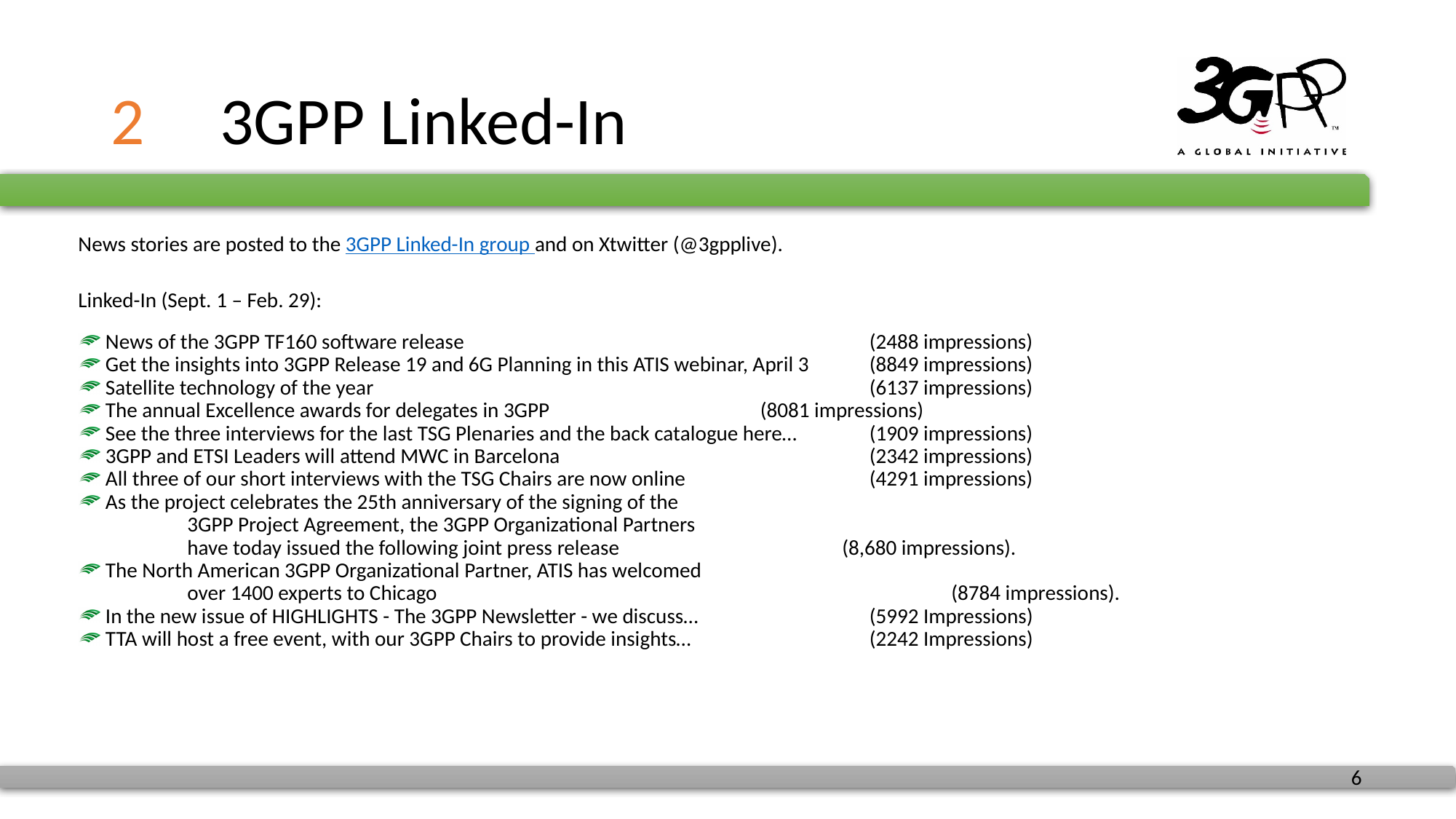

# 2	3GPP Linked-In
News stories are posted to the 3GPP Linked-In group and on Xtwitter (@3gpplive).
Linked-In (Sept. 1 – Feb. 29):
News of the 3GPP TF160 software release 					(2488 impressions)
Get the insights into 3GPP Release 19 and 6G Planning in this ATIS webinar, April 3 	(8849 impressions)
Satellite technology of the year 						(6137 impressions)
The annual Excellence awards for delegates in 3GPP 				(8081 impressions)
See the three interviews for the last TSG Plenaries and the back catalogue here…	(1909 impressions)
3GPP and ETSI Leaders will attend MWC in Barcelona 				(2342 impressions)
All three of our short interviews with the TSG Chairs are now online 		(4291 impressions)
As the project celebrates the 25th anniversary of the signing of the
	3GPP Project Agreement, the 3GPP Organizational Partners
	have today issued the following joint press release 		(8,680 impressions).
The North American 3GPP Organizational Partner, ATIS has welcomed
	over 1400 experts to Chicago 					(8784 impressions).
In the new issue of HIGHLIGHTS - The 3GPP Newsletter - we discuss…		(5992 Impressions)
TTA will host a free event, with our 3GPP Chairs to provide insights…		(2242 Impressions)